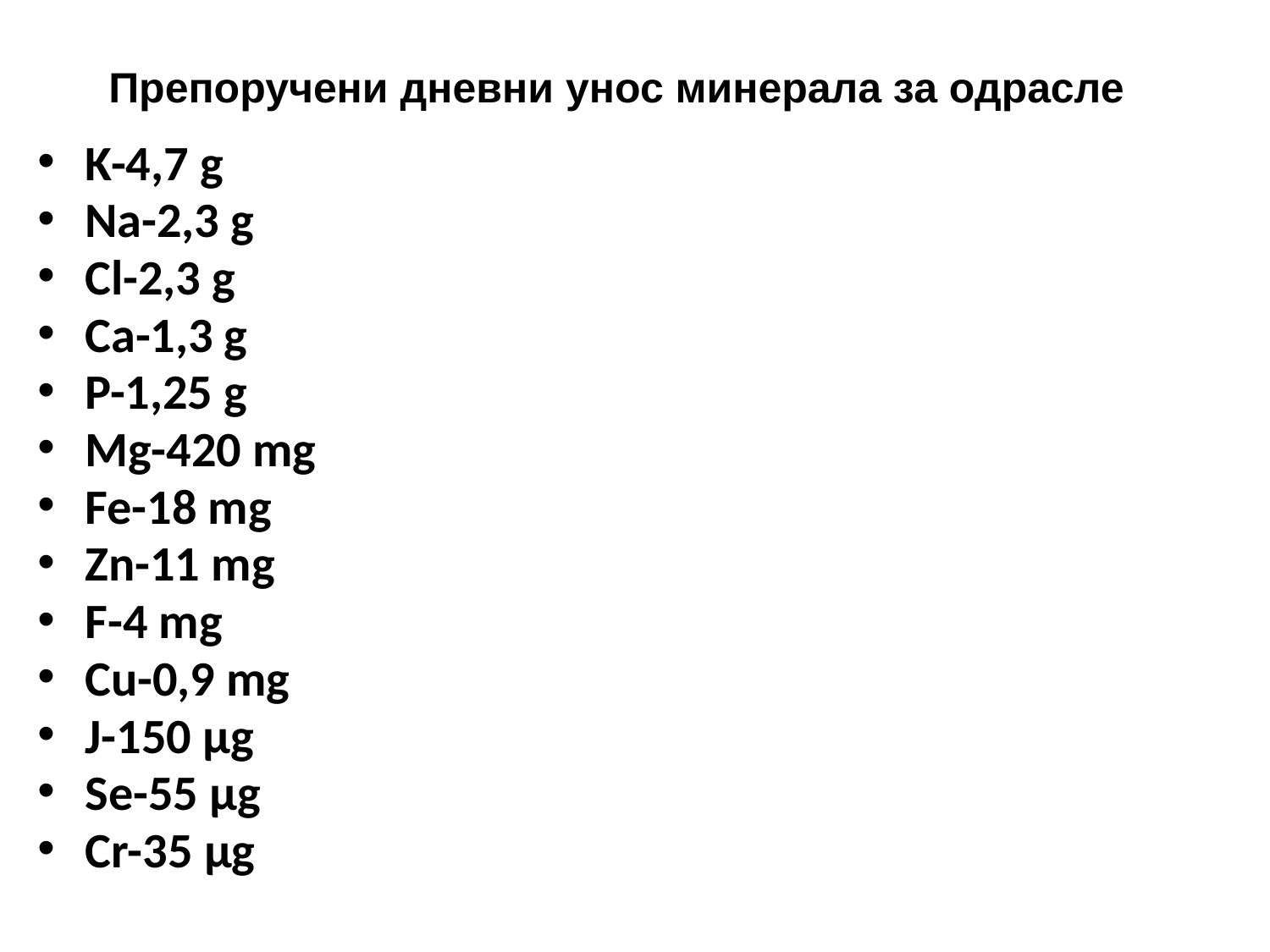

# Препоручени дневни унос минерала за одрасле
K-4,7 g
Na-2,3 g
Cl-2,3 g
Ca-1,3 g
P-1,25 g
Mg-420 mg
Fe-18 mg
Zn-11 mg
F-4 mg
Cu-0,9 mg
J-150 μg
Se-55 μg
Cr-35 μg